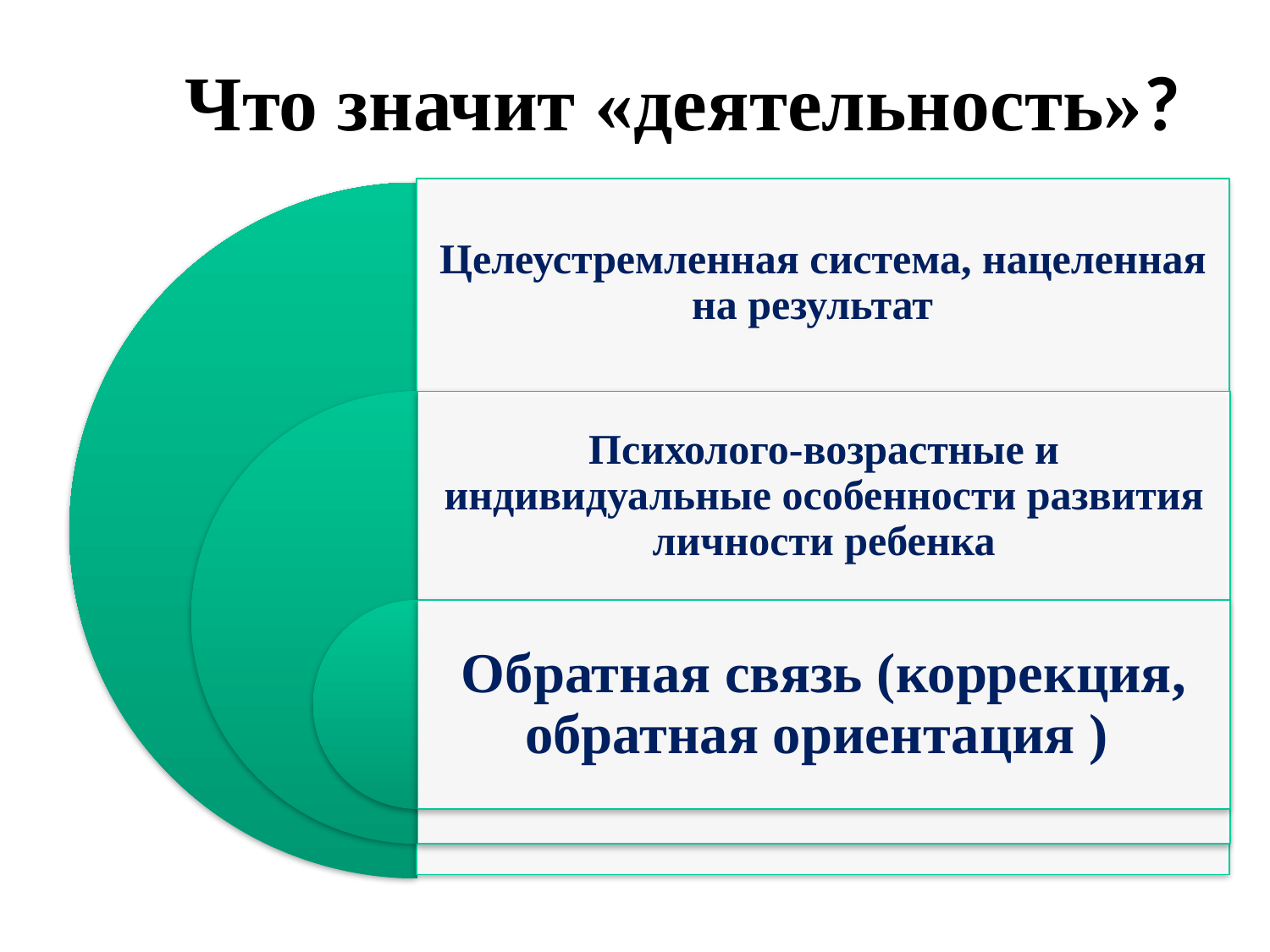

# Что значит «деятельность»?
Целеустремленная система, нацеленная на результат
Психолого-возрастные и индивидуальные особенности развития личности ребенка
Обратная связь (коррекция, обратная ориентация )